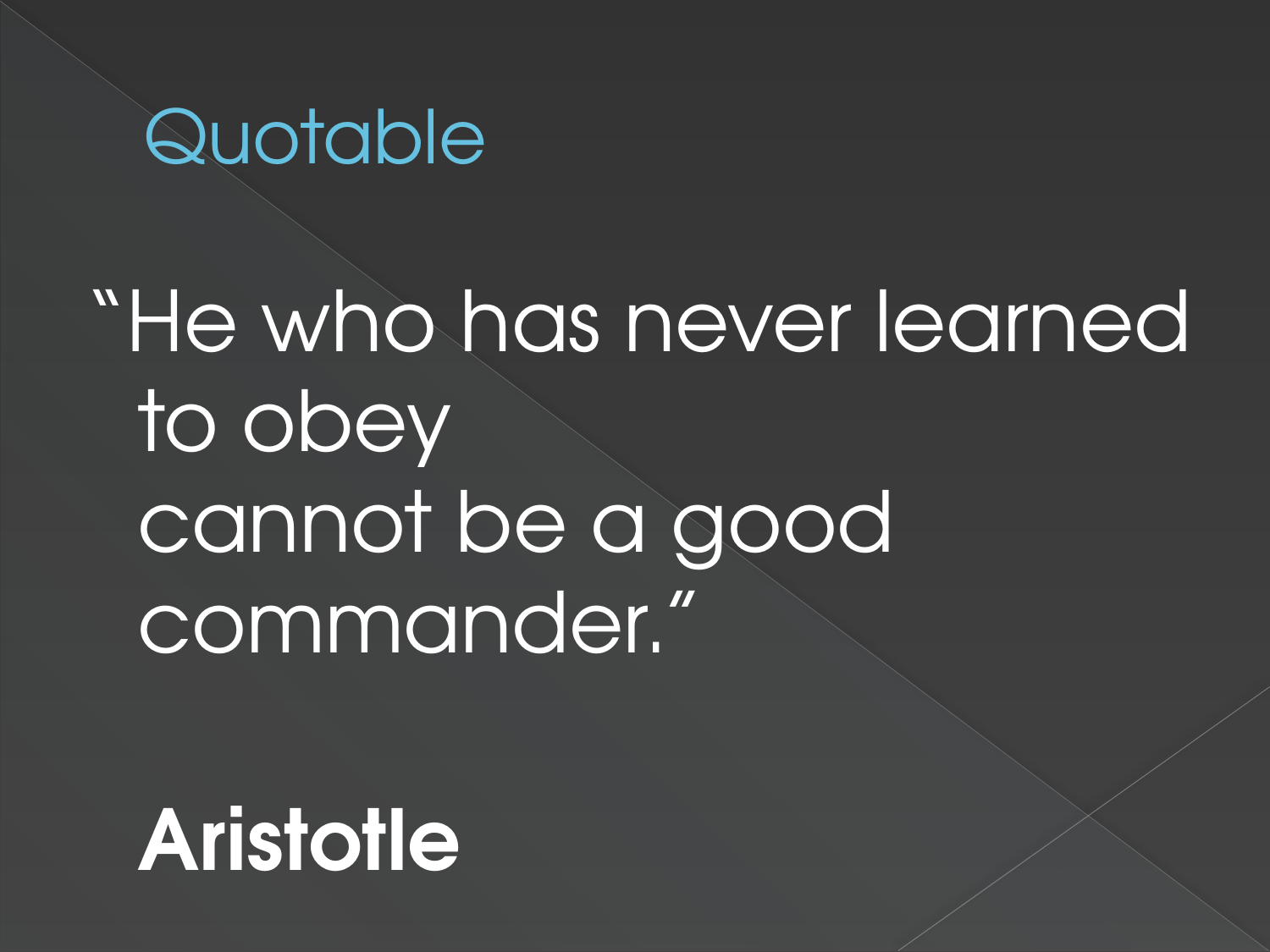

# Quotable
“He who has never learned to obey
cannot be a good commander.”
Aristotle